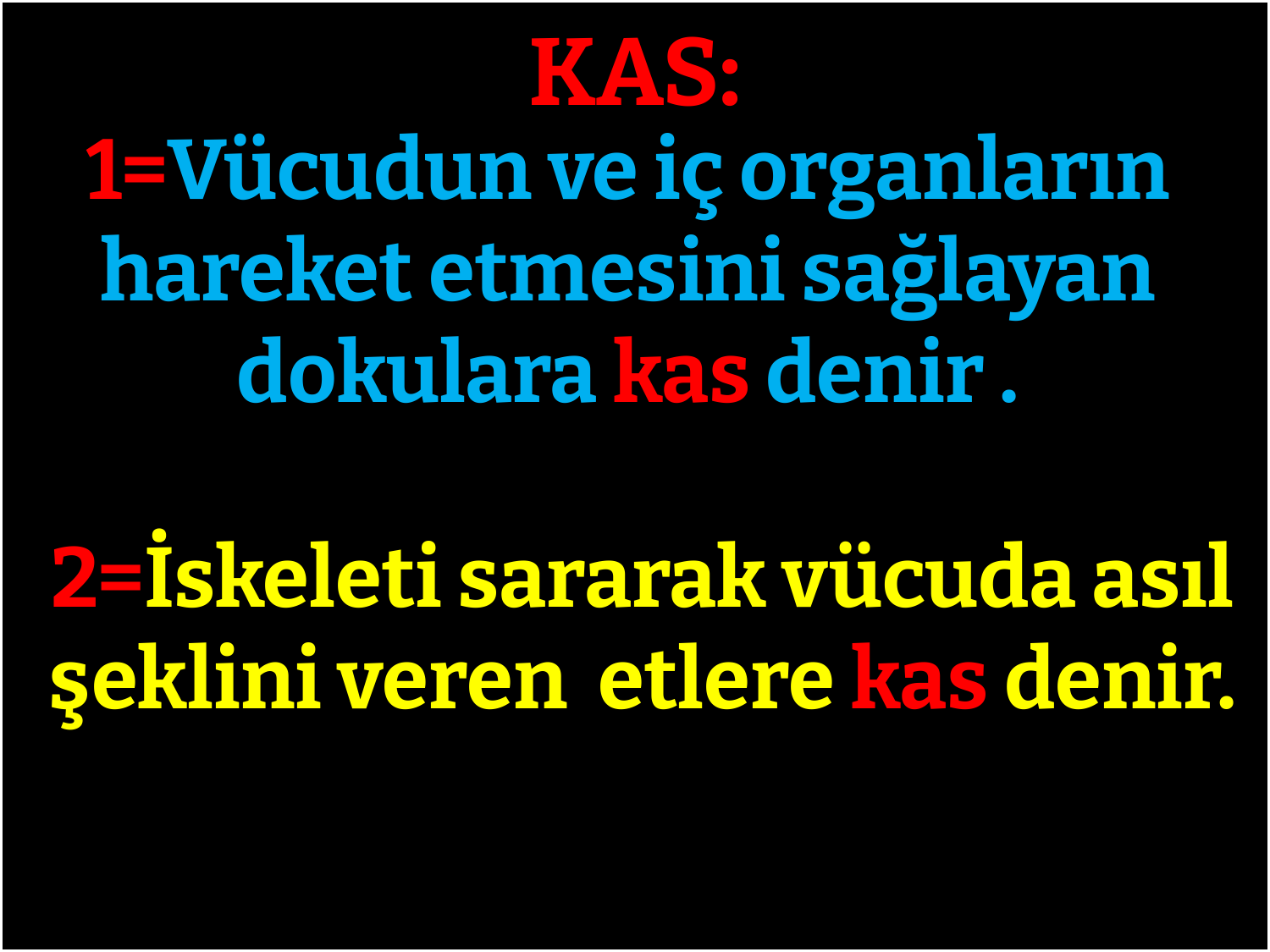

KAS:
1=Vücudun ve iç organların hareket etmesini sağlayan dokulara kas denir .
#
2=İskeleti sararak vücuda asıl şeklini veren  etlere kas denir.